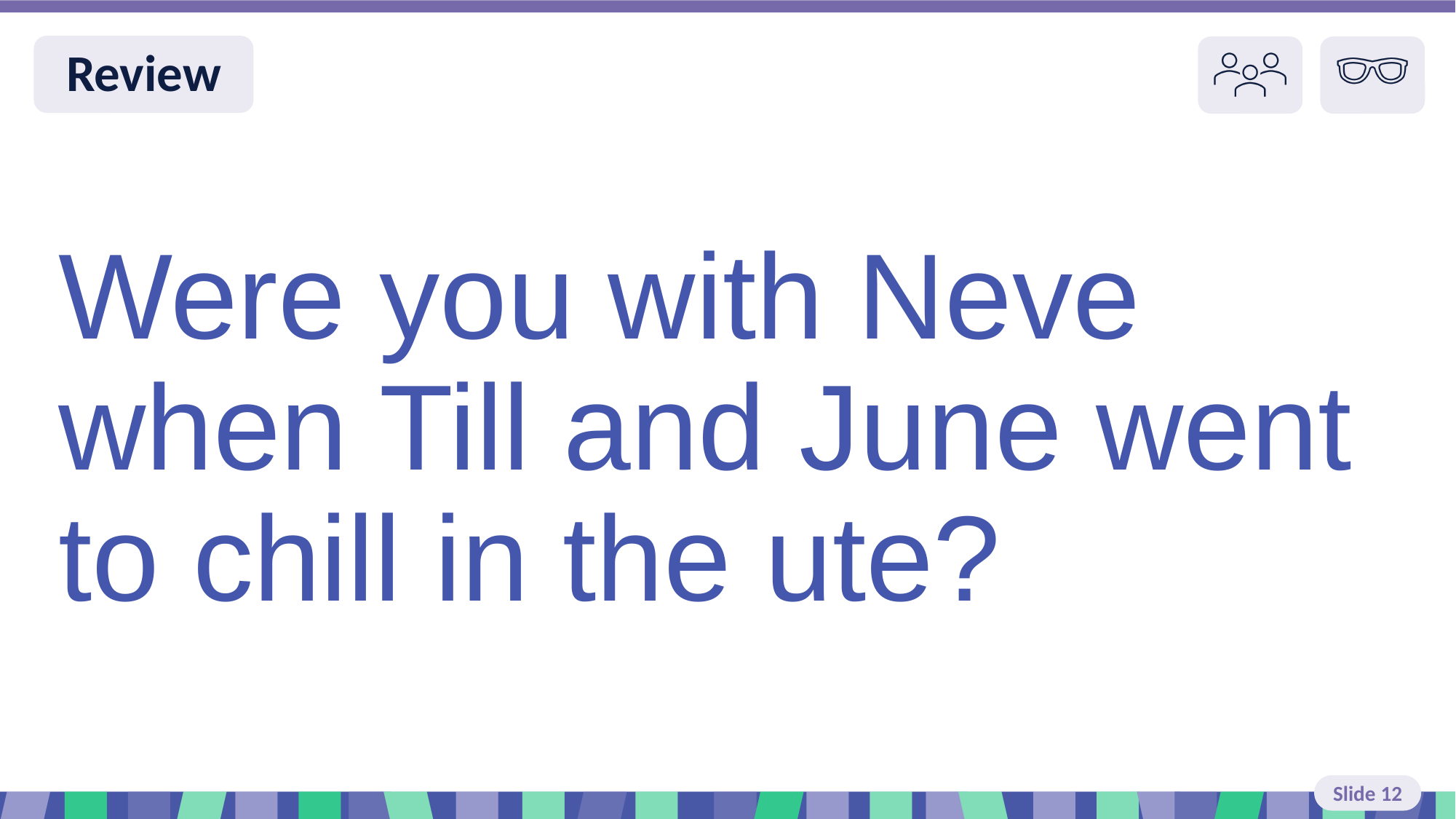

Slide 12 Review You do
Were you with Neve when Till and June went to chill in the ute?